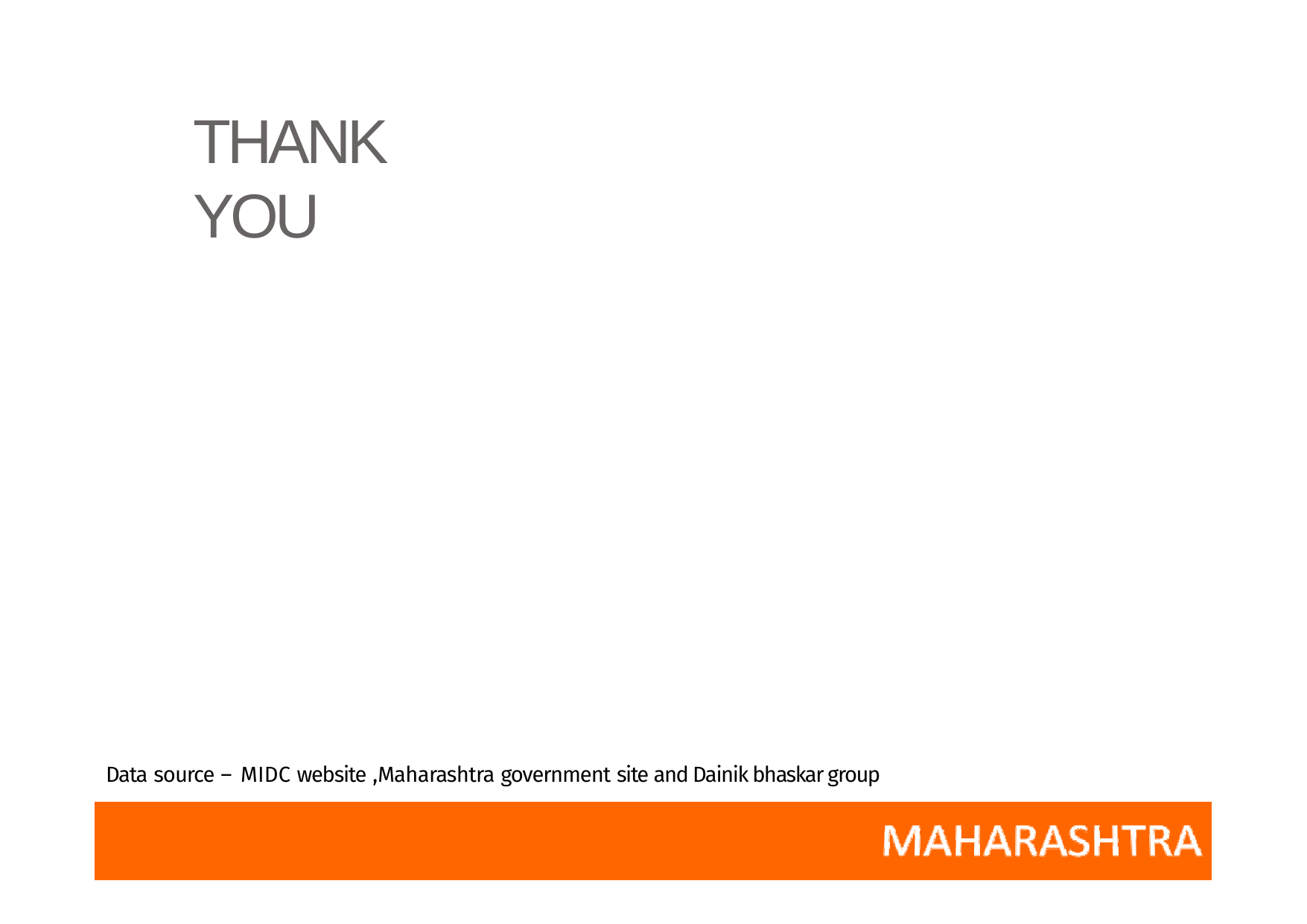

# THANK YOU
Data source – MIDC website ,Maharashtra government site and Dainik bhaskar group

Dainik Bhaskar Group